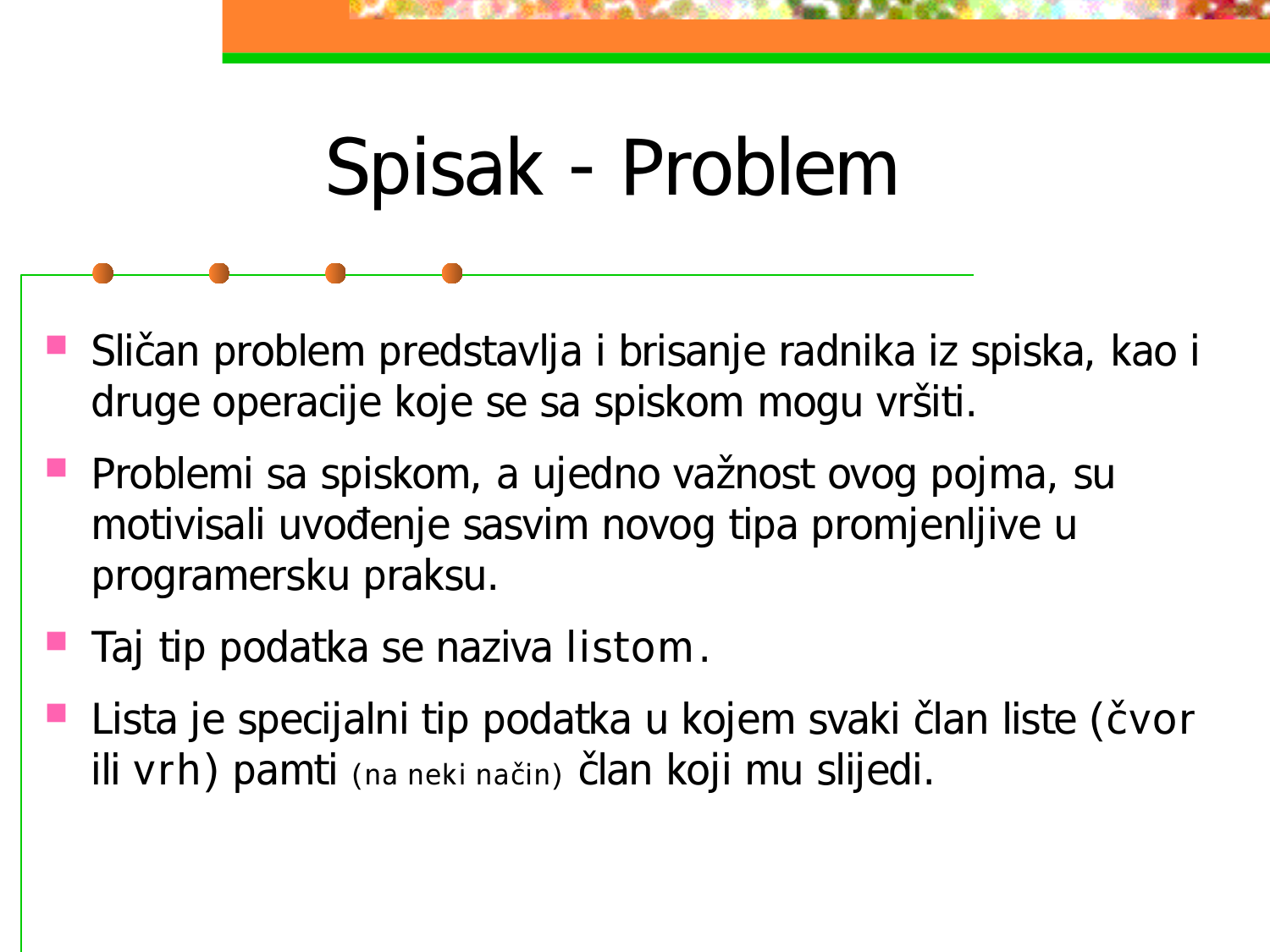

# Spisak - Problem
Sličan problem predstavlja i brisanje radnika iz spiska, kao i druge operacije koje se sa spiskom mogu vršiti.
Problemi sa spiskom, a ujedno važnost ovog pojma, su motivisali uvođenje sasvim novog tipa promjenljive u programersku praksu.
Taj tip podatka se naziva listom.
Lista je specijalni tip podatka u kojem svaki član liste (čvor ili vrh) pamti (na neki način) član koji mu slijedi.